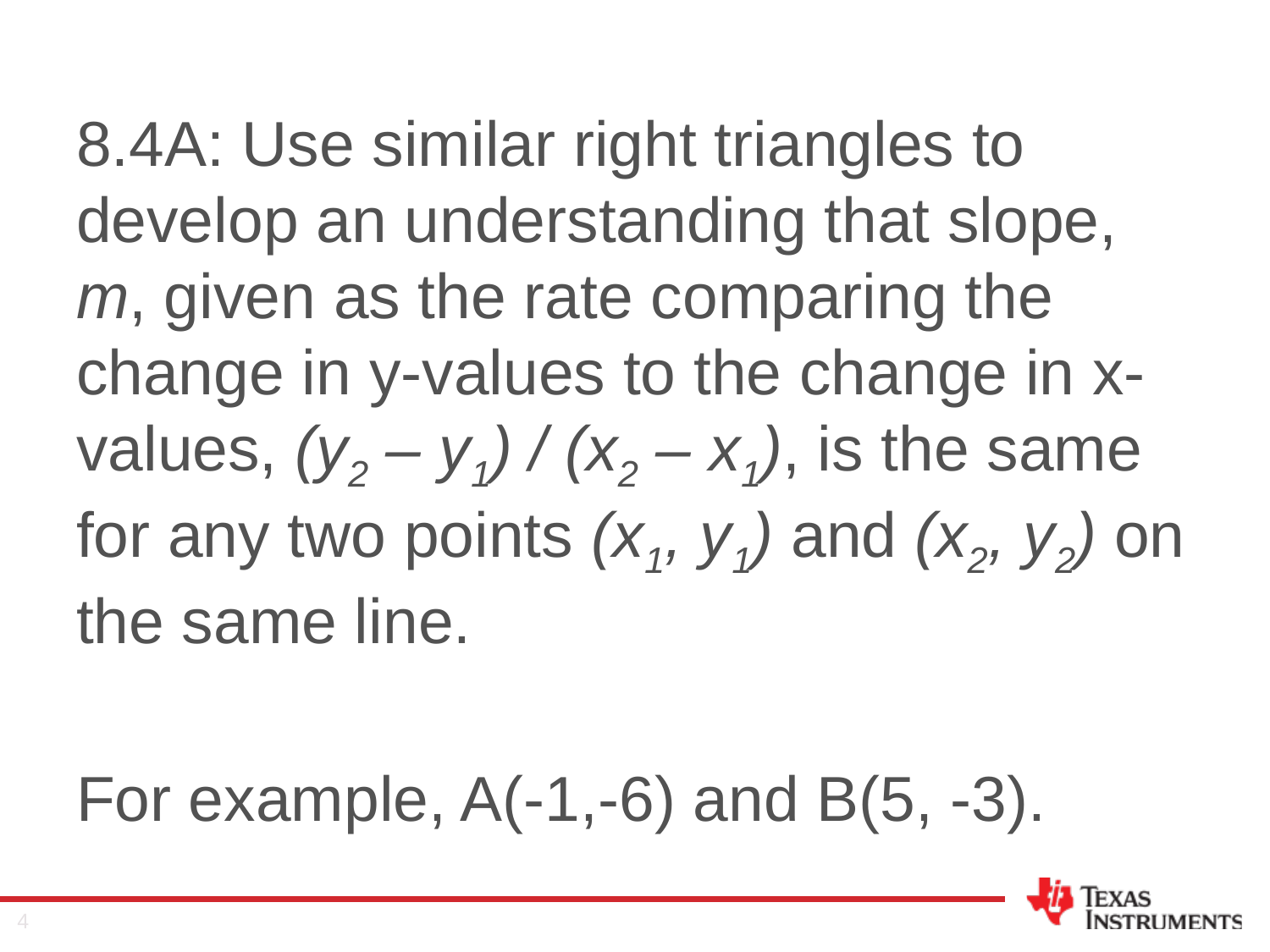

8.4A: Use similar right triangles to develop an understanding that slope, m, given as the rate comparing the change in y-values to the change in x-values, (y2 – y1) / (x2 – x1), is the same for any two points (x1, y1) and (x2, y2) on the same line.

For example, A(-1,-6) and B(5, -3).